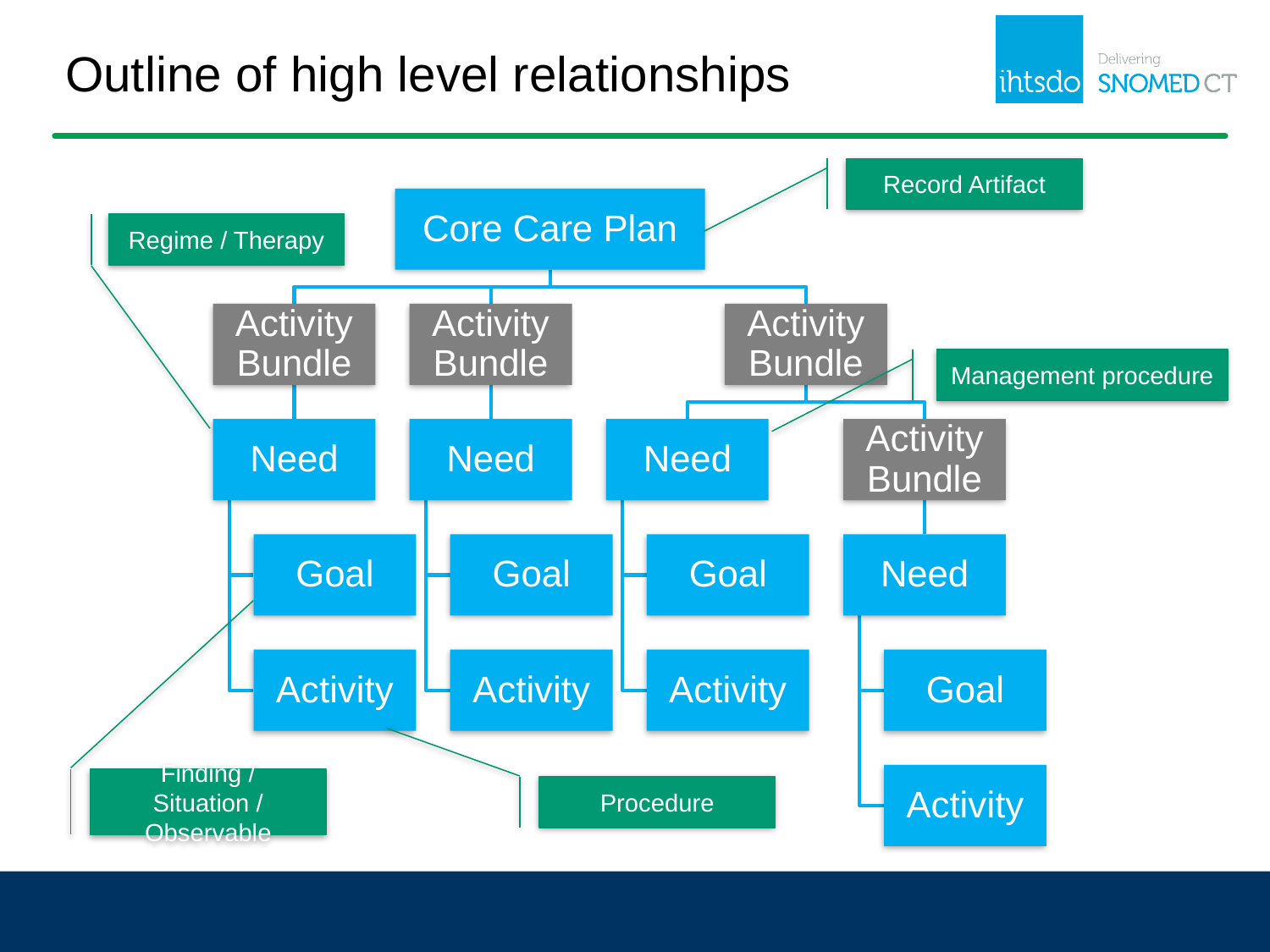

Outline of high level relationships
Record Artifact
Core Care Plan
Activity Bundle
Need
Goal
Activity
Activity Bundle
Need
Goal
Activity
Activity Bundle
Need
Goal
Activity
Activity Bundle
Need
Goal
Activity
Regime / Therapy
Management procedure
Finding / Situation / Observable
Procedure